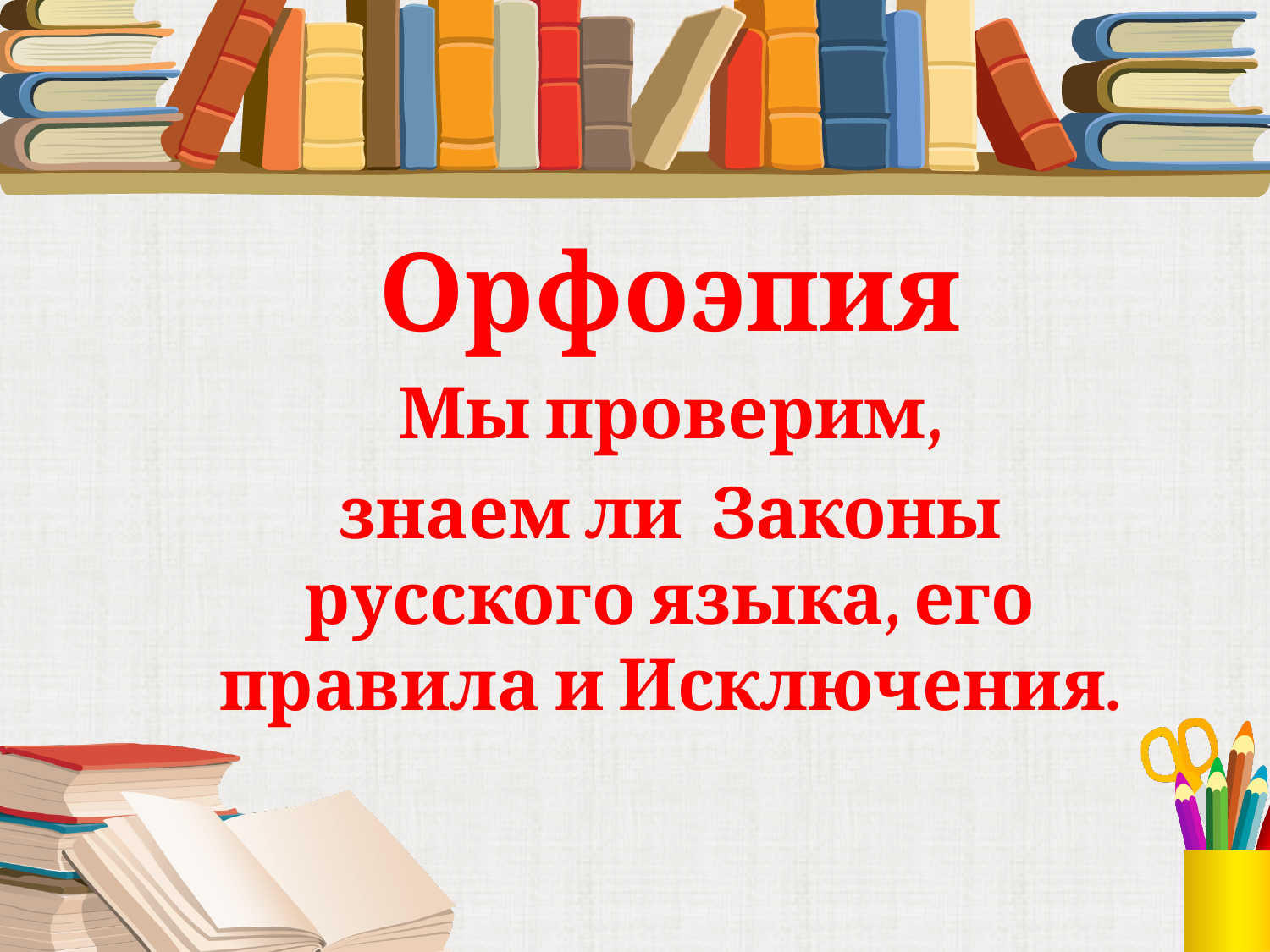

#
Орфоэпия
Мы проверим,
знаем ли  Законы русского языка, его правила и Исключения.